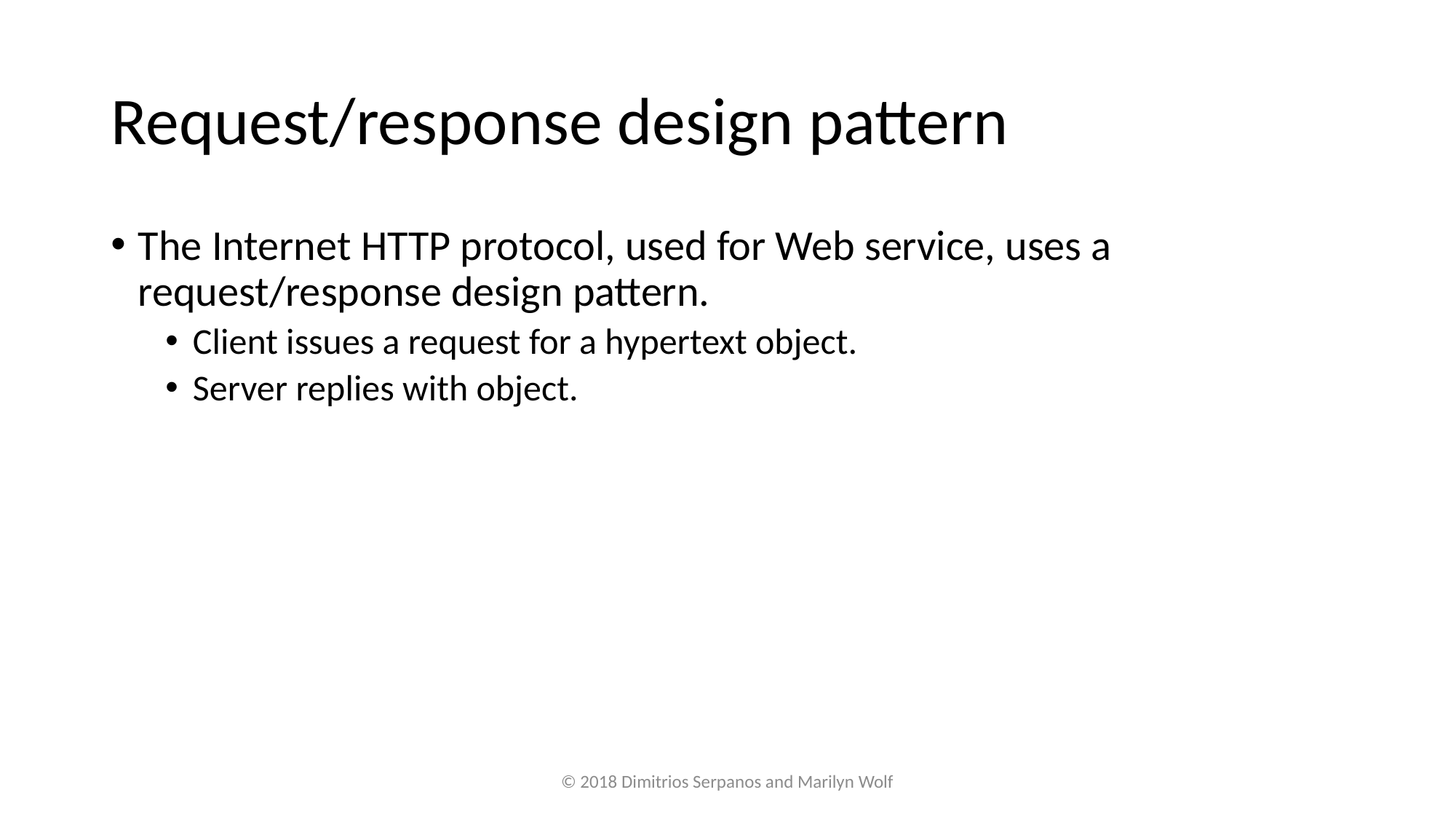

# Request/response design pattern
The Internet HTTP protocol, used for Web service, uses a request/response design pattern.
Client issues a request for a hypertext object.
Server replies with object.
© 2018 Dimitrios Serpanos and Marilyn Wolf